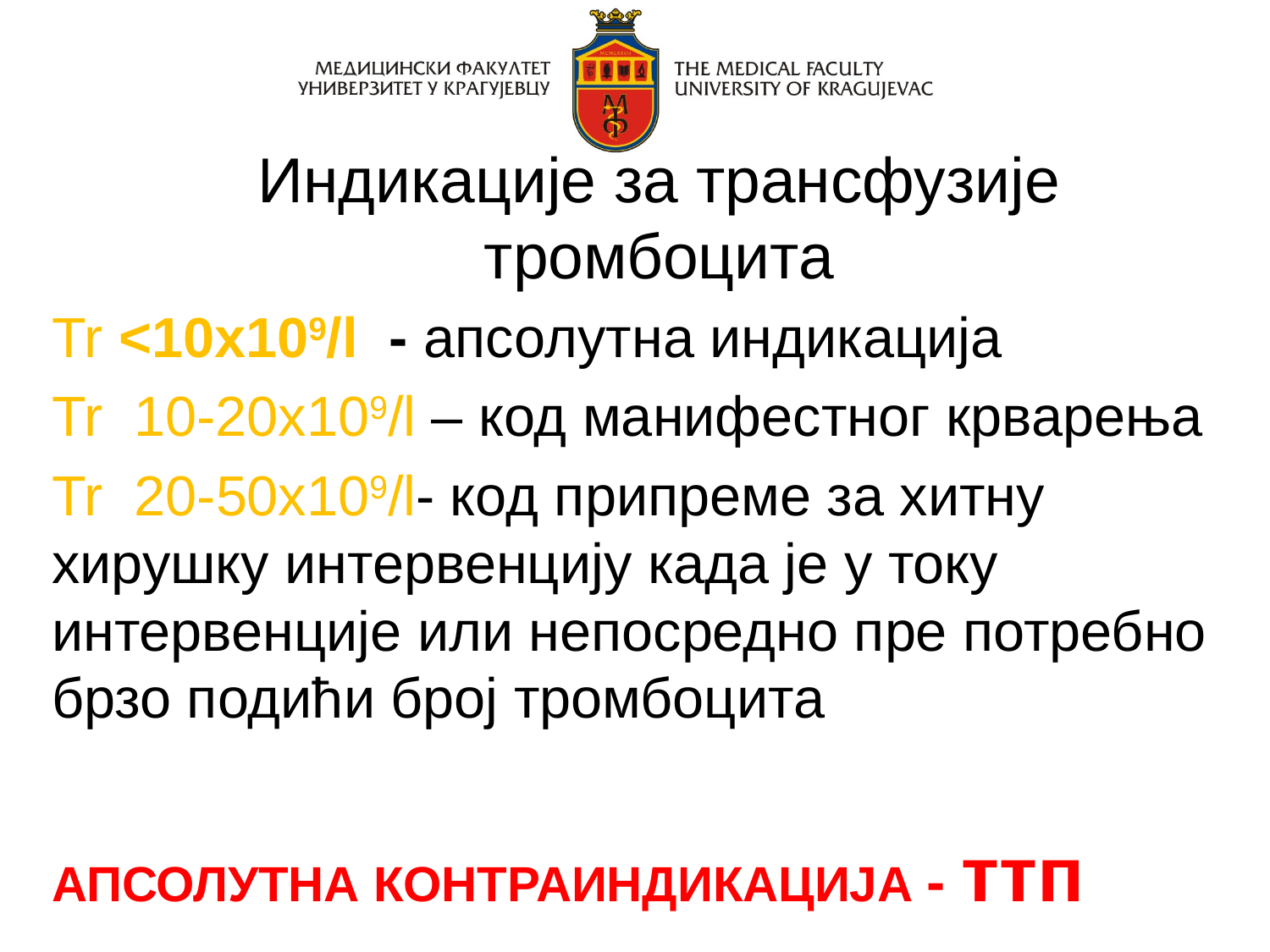

# Индикације за трансфузије тромбоцита
Tr <10x109/l  - апсолутна индикација
Tr  10-20x109/l – код манифестног крварења
Tr  20-50x109/l- код припреме за хитну хирушку интервенцију када је у току интервенције или непосредно пре потребно брзо подићи број тромбоцита

АПСОЛУТНА КОНТРАИНДИКАЦИЈА - ттп